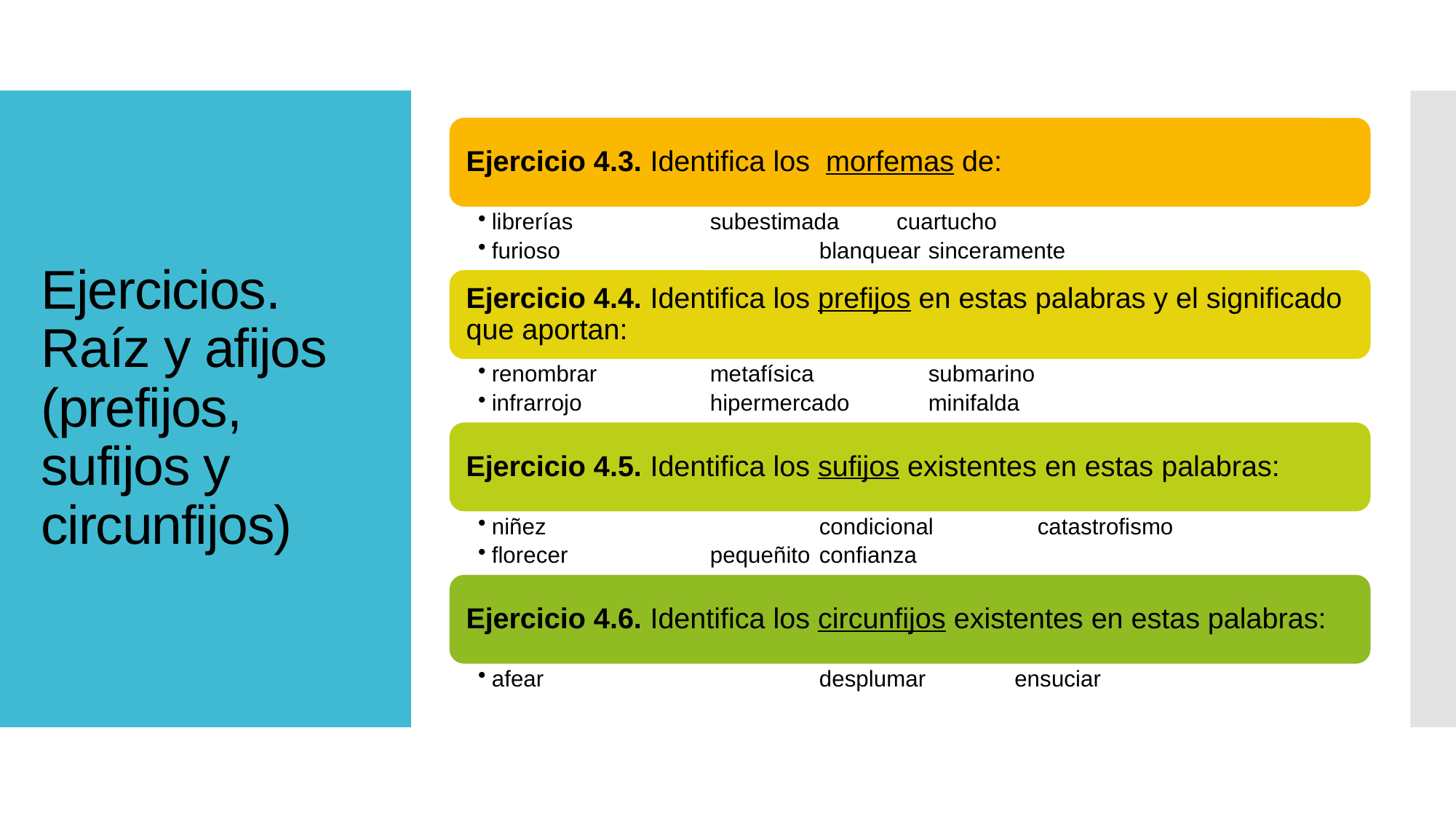

Ejercicio 4.3. Identifica los  morfemas de:
librerías  		subestimada         cuartucho
furioso	     		blanquear	sinceramente
Ejercicio 4.4. Identifica los prefijos en estas palabras y el significado que aportan:
renombrar	 	metafísica 	submarino
infrarrojo	 	hipermercado 	minifalda
Ejercicio 4.5. Identifica los sufijos existentes en estas palabras:
niñez			condicional	catastrofismo
florecer	 	pequeñito	confianza
Ejercicio 4.6. Identifica los circunfijos existentes en estas palabras:
afear                              	desplumar              ensuciar
# Ejercicios. Raíz y afijos (prefijos, sufijos y circunfijos)